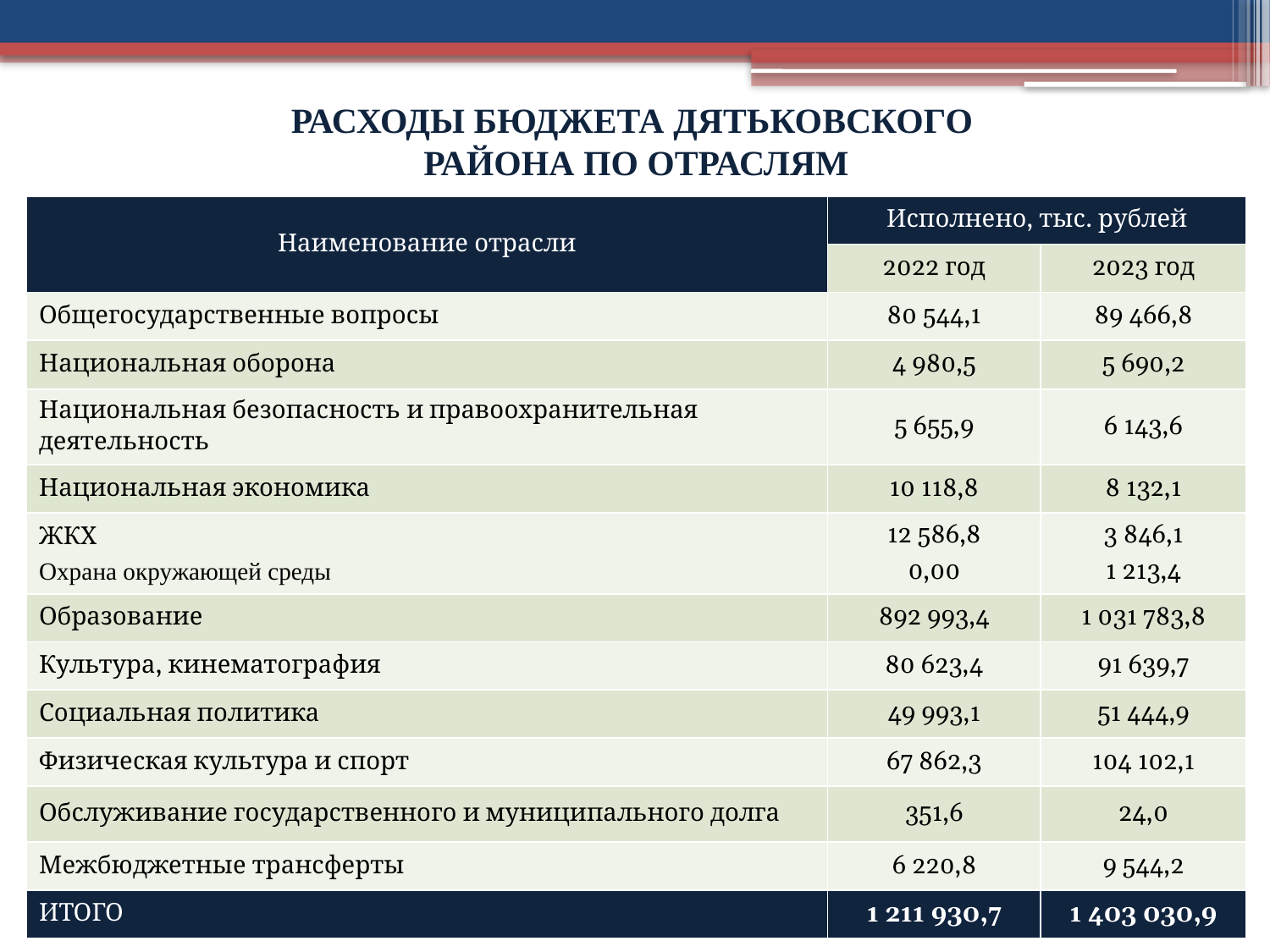

# РАСХОДЫ БЮДЖЕТА ДЯТЬКОВСКОГО РАЙОНА ПО ОТРАСЛЯМ
| Наименование отрасли | Исполнено, тыс. рублей |  |
| --- | --- | --- |
|  | 2022 год | 2023 год |
| Общегосударственные вопросы | 80 544,1 | 89 466,8 |
| Национальная оборона | 4 980,5 | 5 690,2 |
| Национальная безопасность и правоохранительная деятельность | 5 655,9 | 6 143,6 |
| Национальная экономика | 10 118,8 | 8 132,1 |
| ЖКХ Охрана окружающей среды | 12 586,8 0,00 | 3 846,1 1 213,4 |
| Образование | 892 993,4 | 1 031 783,8 |
| Культура, кинематография | 80 623,4 | 91 639,7 |
| Социальная политика | 49 993,1 | 51 444,9 |
| Физическая культура и спорт | 67 862,3 | 104 102,1 |
| Обслуживание государственного и муниципального долга | 351,6 | 24,0 |
| Межбюджетные трансферты | 6 220,8 | 9 544,2 |
| ИТОГО | 1 211 930,7 | 1 403 030,9 |